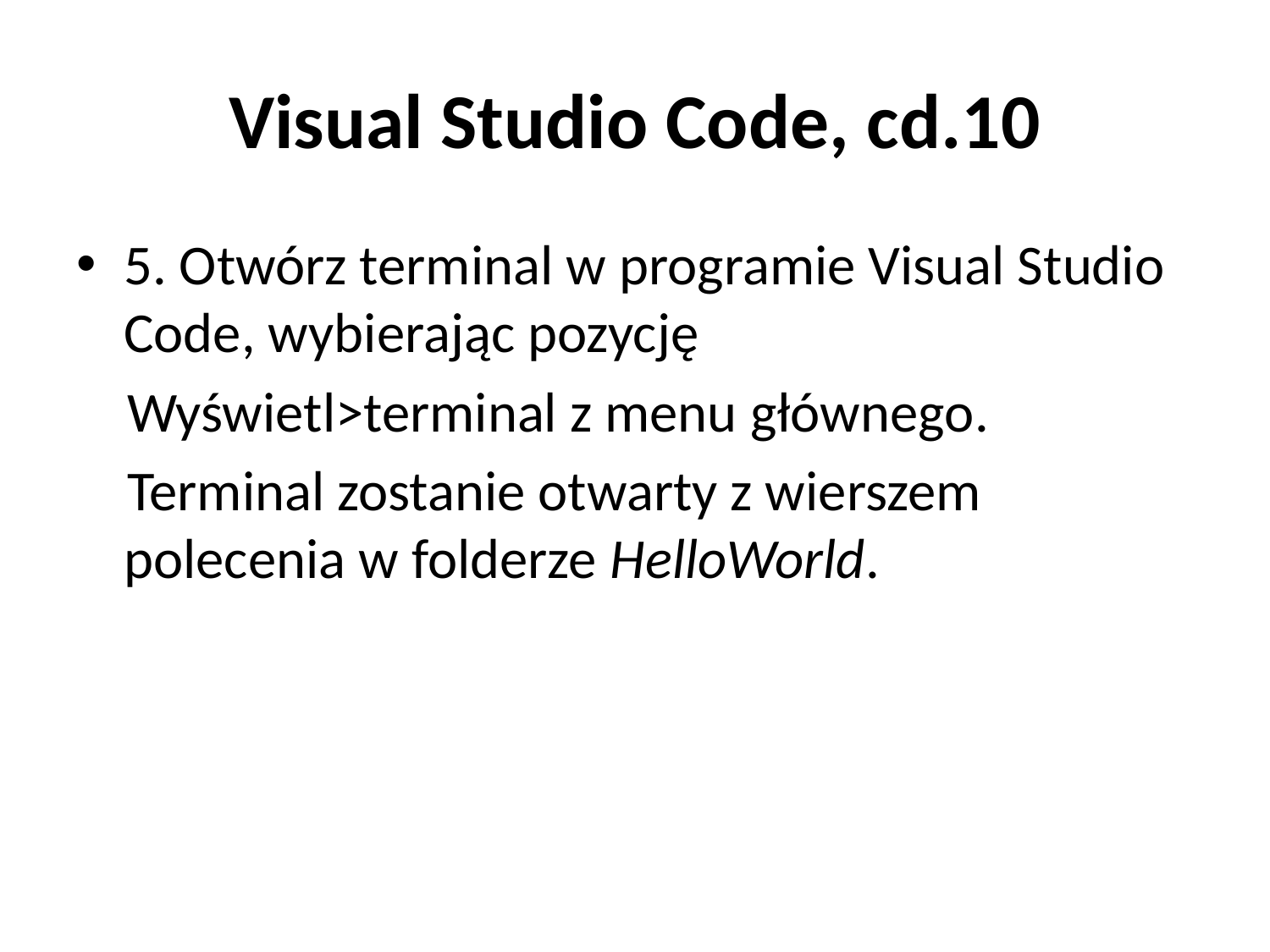

# Visual Studio Code, cd.10
5. Otwórz terminal w programie Visual Studio Code, wybierając pozycję
    Wyświetl>terminal z menu głównego.
    Terminal zostanie otwarty z wierszem polecenia w folderze HelloWorld.